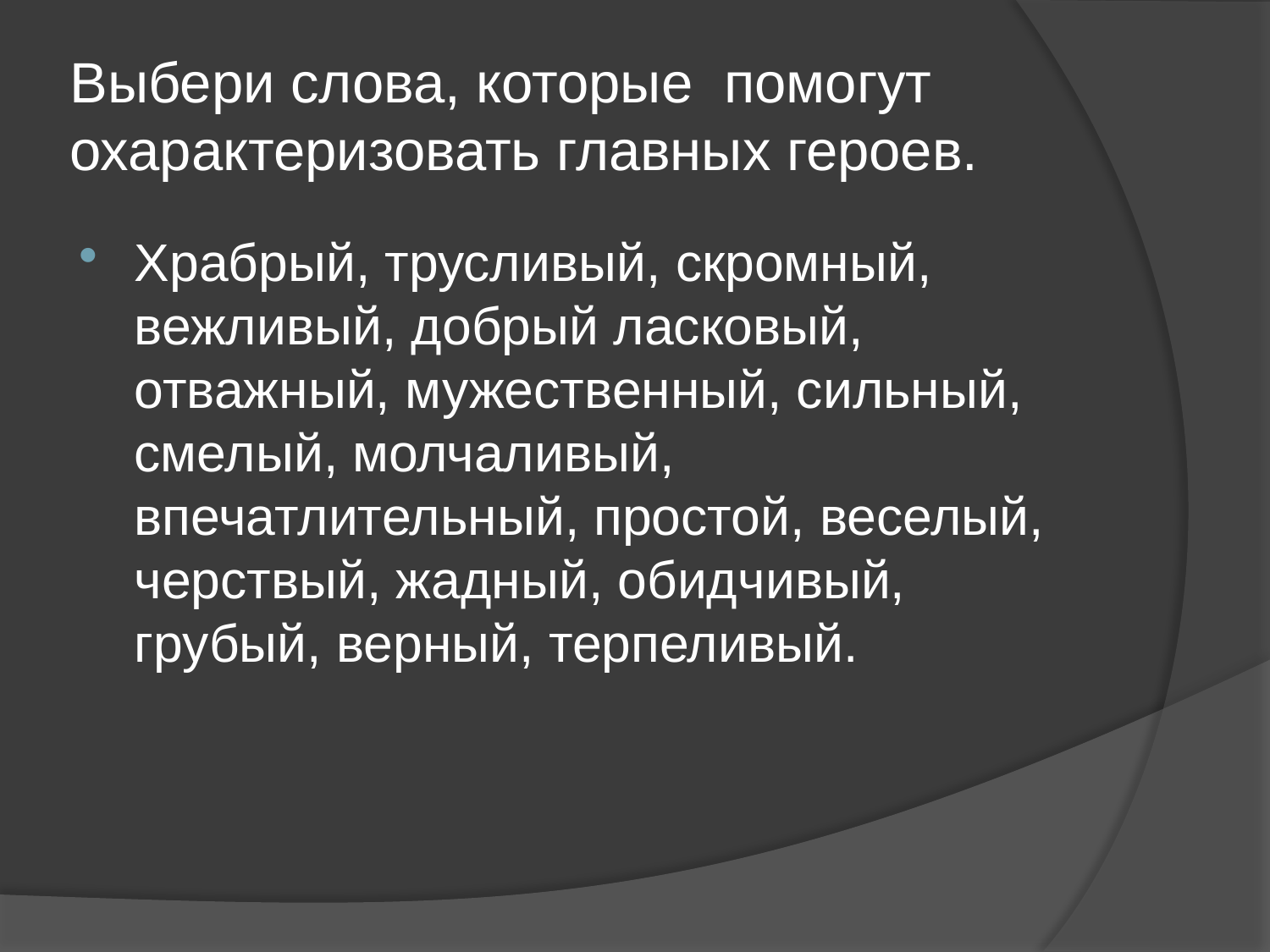

# Выбери слова, которые  помогут охарактеризовать главных героев.
Храбрый, трусливый, скромный, вежливый, добрый ласковый, отважный, мужественный, сильный, смелый, молчаливый, впечатлительный, простой, веселый, черствый, жадный, обидчивый, грубый, верный, терпеливый.